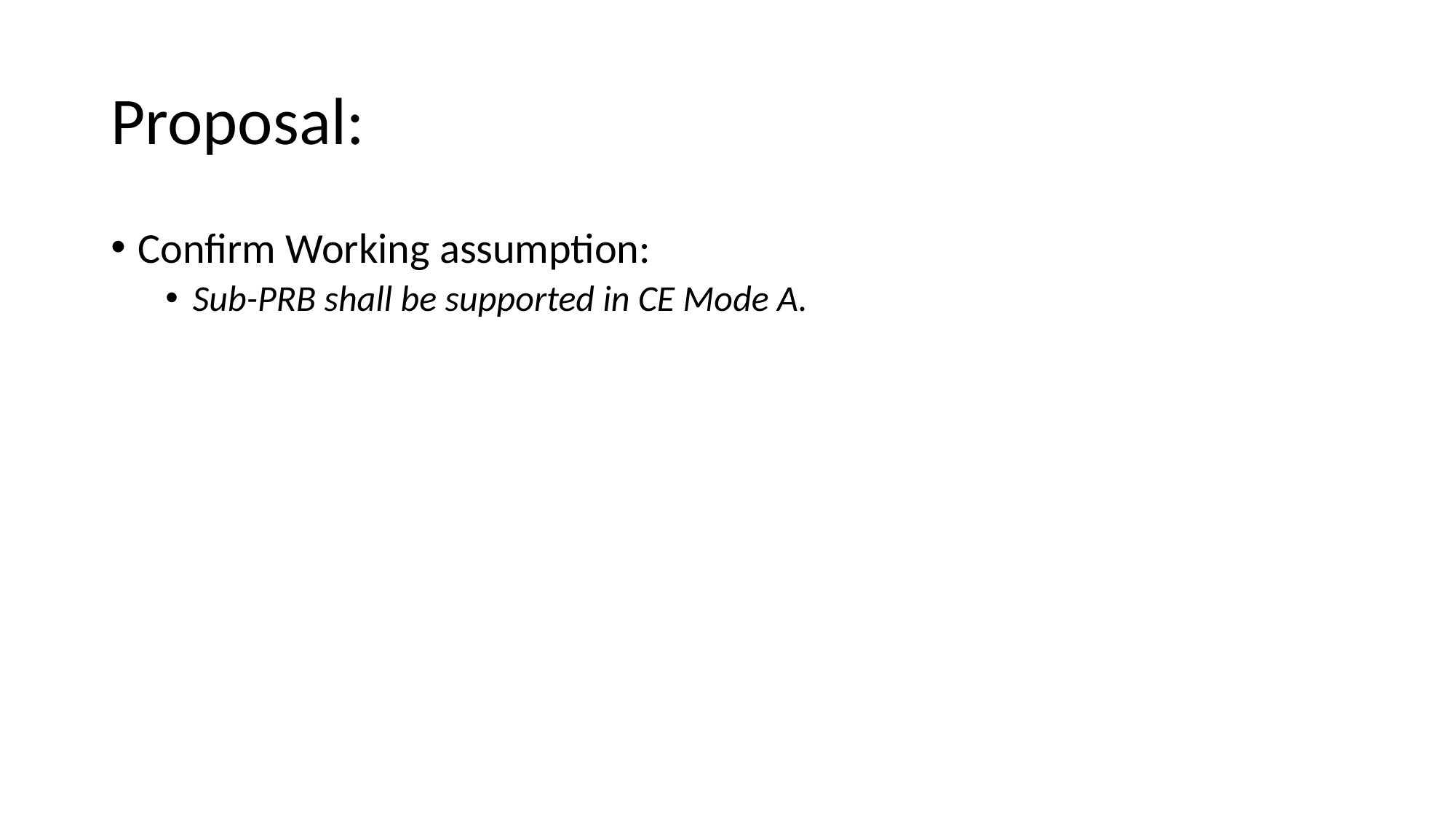

# Proposal:
Confirm Working assumption:
Sub-PRB shall be supported in CE Mode A.